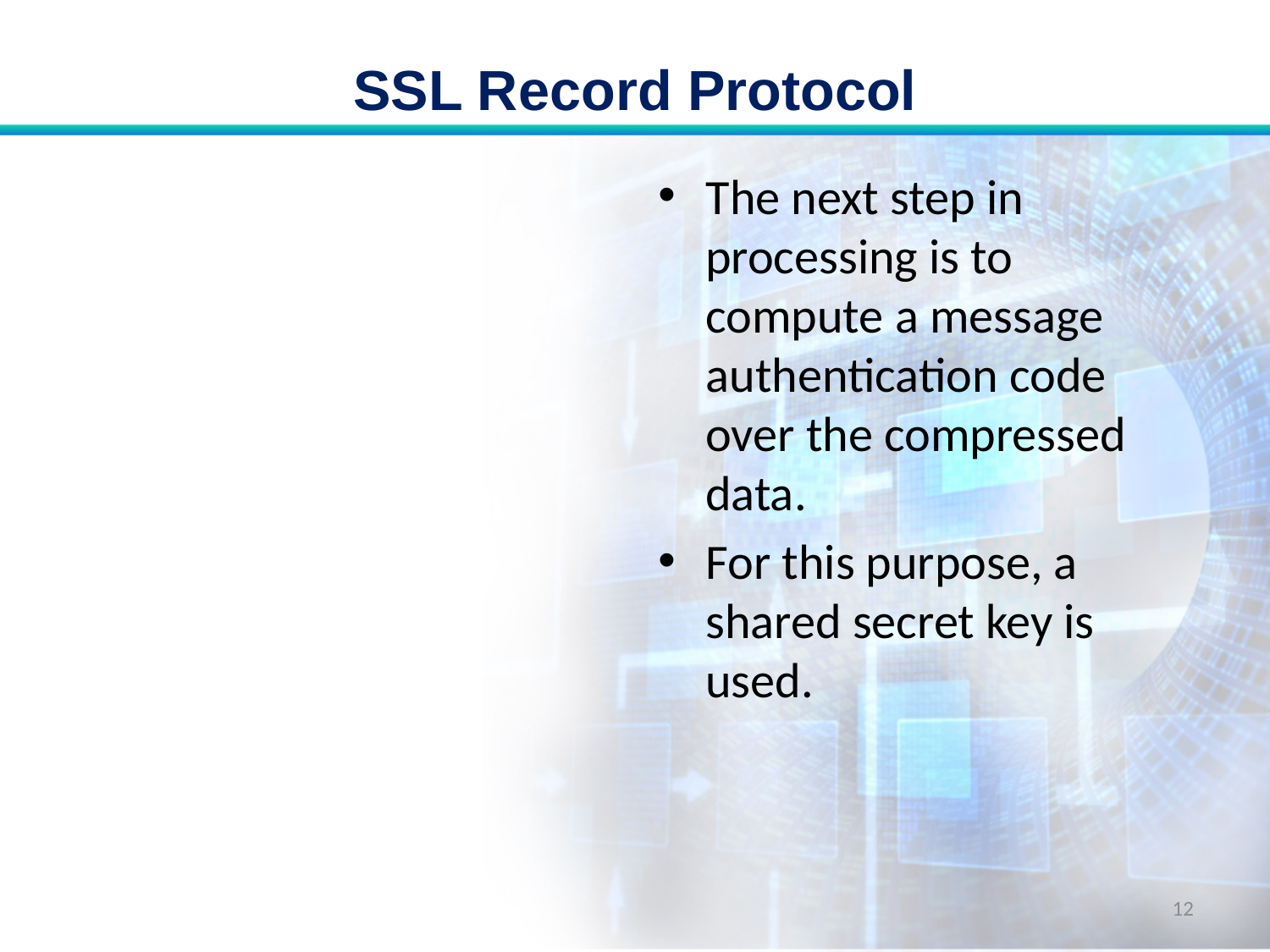

# SSL Record Protocol
The next step in processing is to compute a message authentication code over the compressed data.
For this purpose, a shared secret key is used.
12